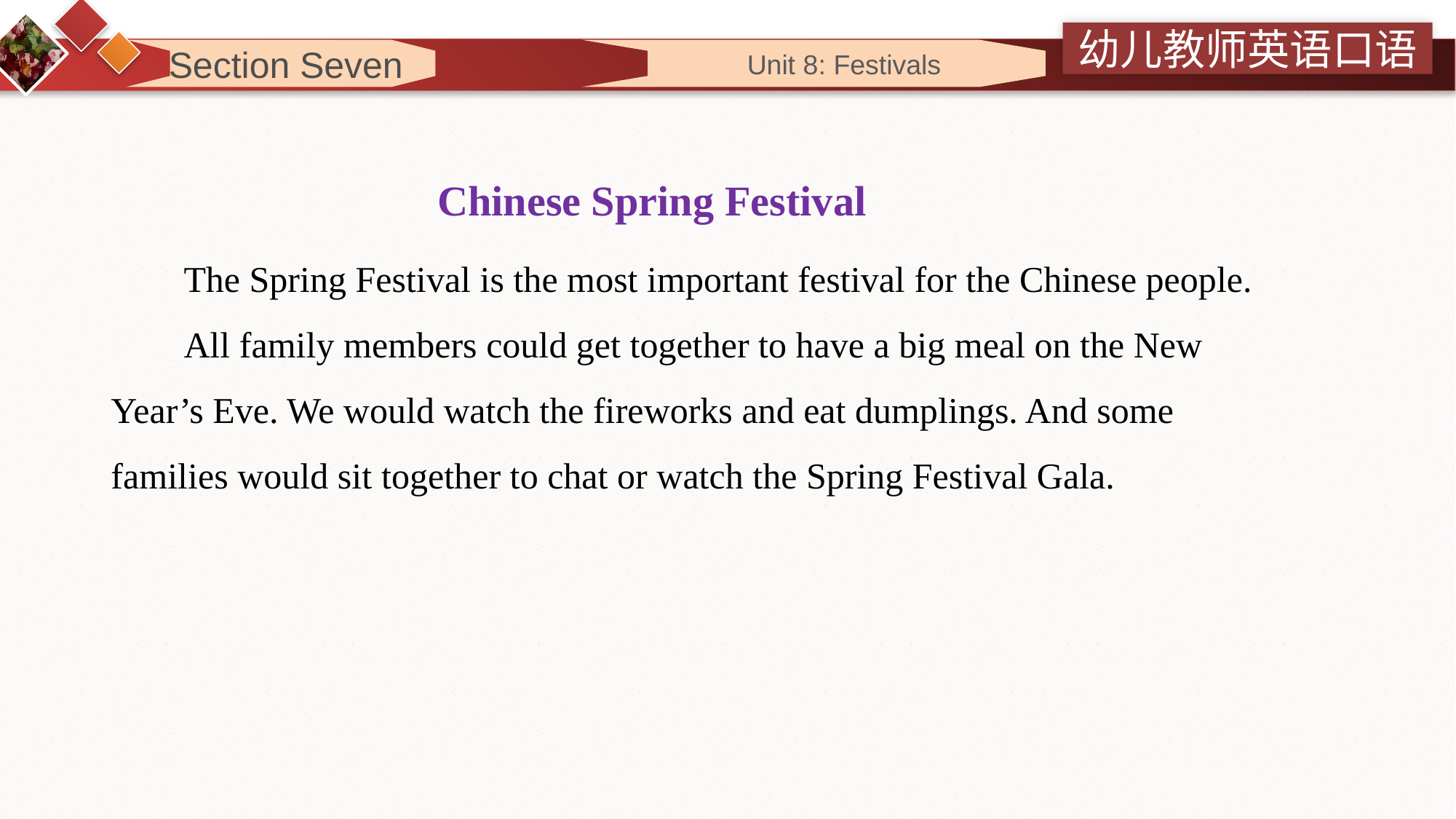

Section Seven
        Unit 8: Festivals
Chinese Spring Festival
The Spring Festival is the most important festival for the Chinese people.
All family members could get together to have a big meal on the New Year’s Eve. We would watch the fireworks and eat dumplings. And some families would sit together to chat or watch the Spring Festival Gala.